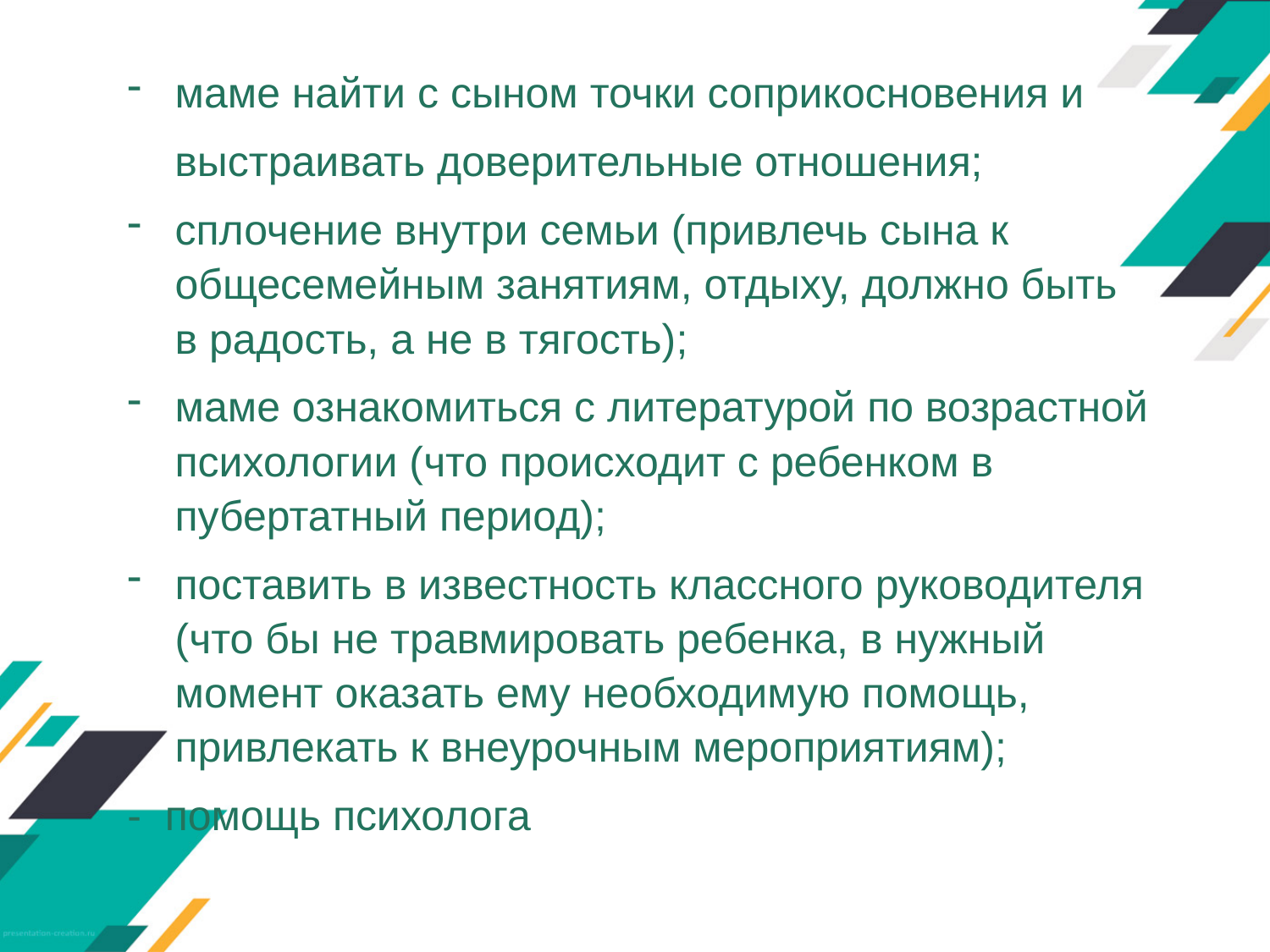

маме найти с сыном точки соприкосновения и
    выстраивать доверительные отношения;
сплочение внутри семьи (привлечь сына к общесемейным занятиям, отдыху, должно быть  в радость, а не в тягость);
маме ознакомиться с литературой по возрастной  психологии (что происходит с ребенком в пубертатный период);
поставить в известность классного руководителя (что бы не травмировать ребенка, в нужный момент оказать ему необходимую помощь, привлекать к внеурочным мероприятиям);
-  помощь психолога